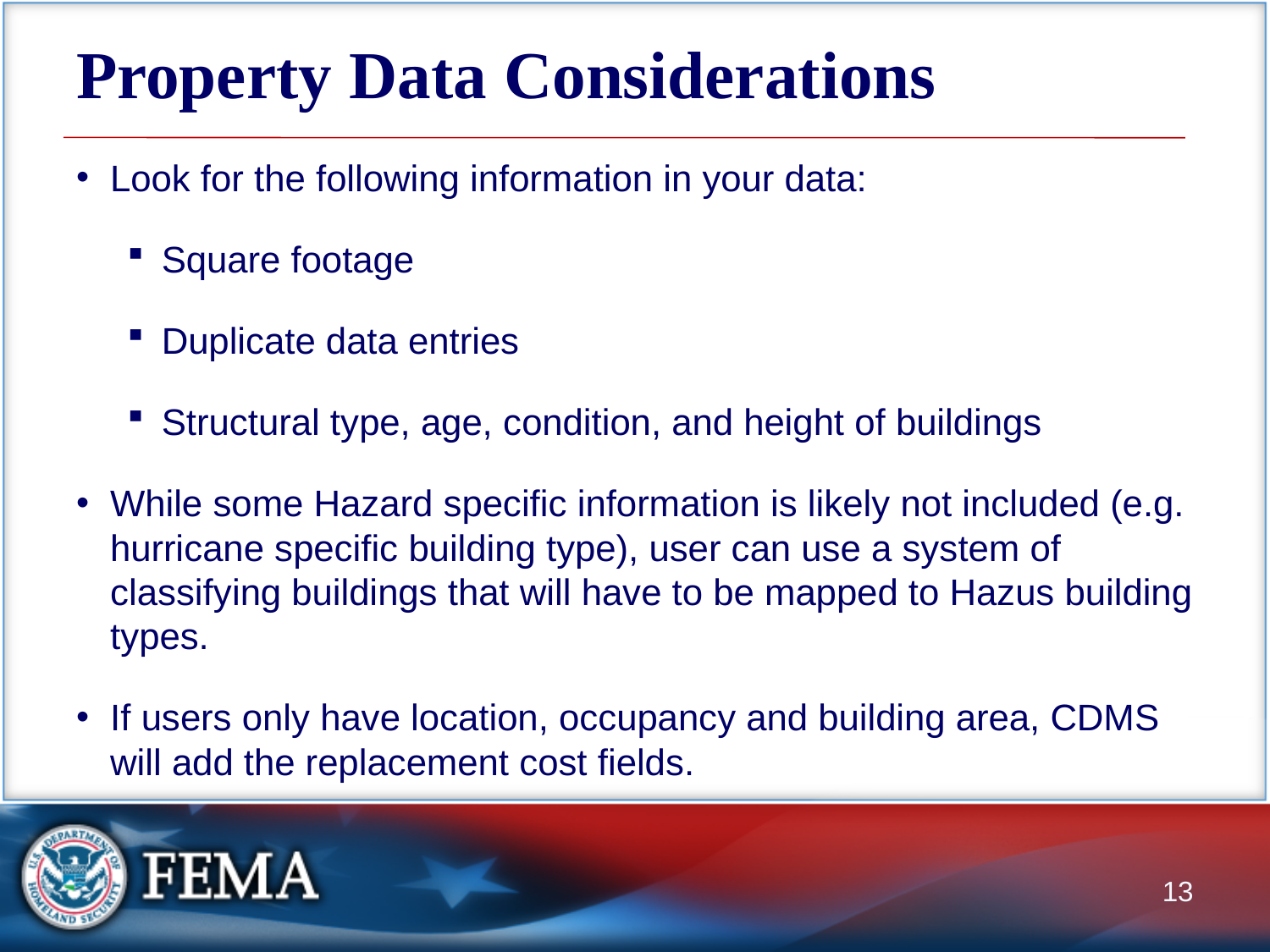

# Property Data Considerations
Look for the following information in your data:
Square footage
Duplicate data entries
Structural type, age, condition, and height of buildings
While some Hazard specific information is likely not included (e.g. hurricane specific building type), user can use a system of classifying buildings that will have to be mapped to Hazus building types.
If users only have location, occupancy and building area, CDMS will add the replacement cost fields.
13